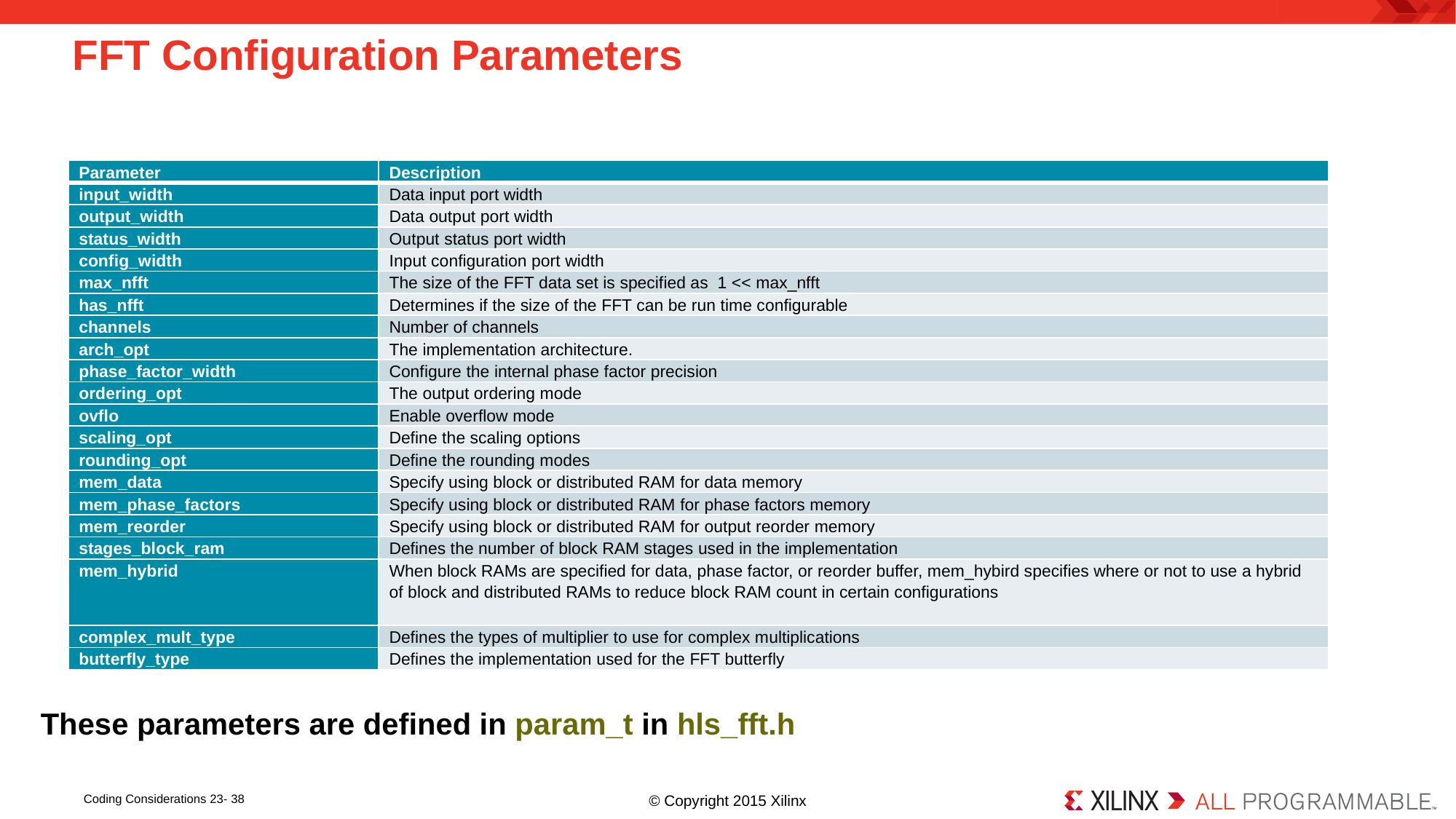

# FFT Configuration Parameters
| Parameter | Description |
| --- | --- |
| input\_width | Data input port width |
| output\_width | Data output port width |
| status\_width | Output status port width |
| config\_width | Input configuration port width |
| max\_nfft | The size of the FFT data set is specified as 1 << max\_nfft |
| has\_nfft | Determines if the size of the FFT can be run time configurable |
| channels | Number of channels |
| arch\_opt | The implementation architecture. |
| phase\_factor\_width | Configure the internal phase factor precision |
| ordering\_opt | The output ordering mode |
| ovflo | Enable overflow mode |
| scaling\_opt | Define the scaling options |
| rounding\_opt | Define the rounding modes |
| mem\_data | Specify using block or distributed RAM for data memory |
| mem\_phase\_factors | Specify using block or distributed RAM for phase factors memory |
| mem\_reorder | Specify using block or distributed RAM for output reorder memory |
| stages\_block\_ram | Defines the number of block RAM stages used in the implementation |
| mem\_hybrid | When block RAMs are specified for data, phase factor, or reorder buffer, mem\_hybird specifies where or not to use a hybrid of block and distributed RAMs to reduce block RAM count in certain configurations |
| complex\_mult\_type | Defines the types of multiplier to use for complex multiplications |
| butterfly\_type | Defines the implementation used for the FFT butterfly |
These parameters are defined in param_t in hls_fft.h
Coding Considerations 23- 38
© Copyright 2015 Xilinx